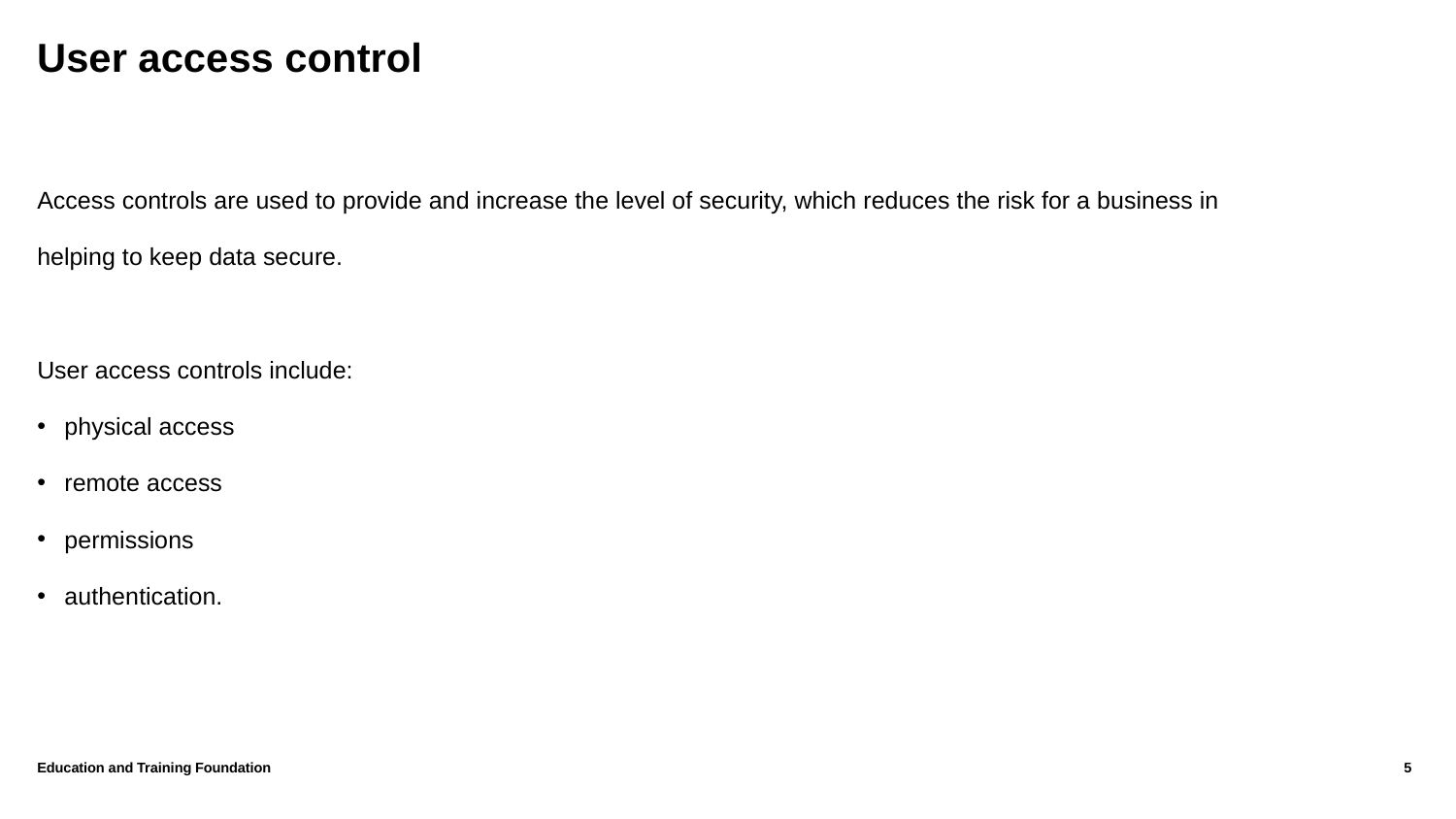

# User access control
Access controls are used to provide and increase the level of security, which reduces the risk for a business in helping to keep data secure.​

User access controls include: ​
physical access​
remote access​
permissions​
authentication.

Education and Training Foundation
5